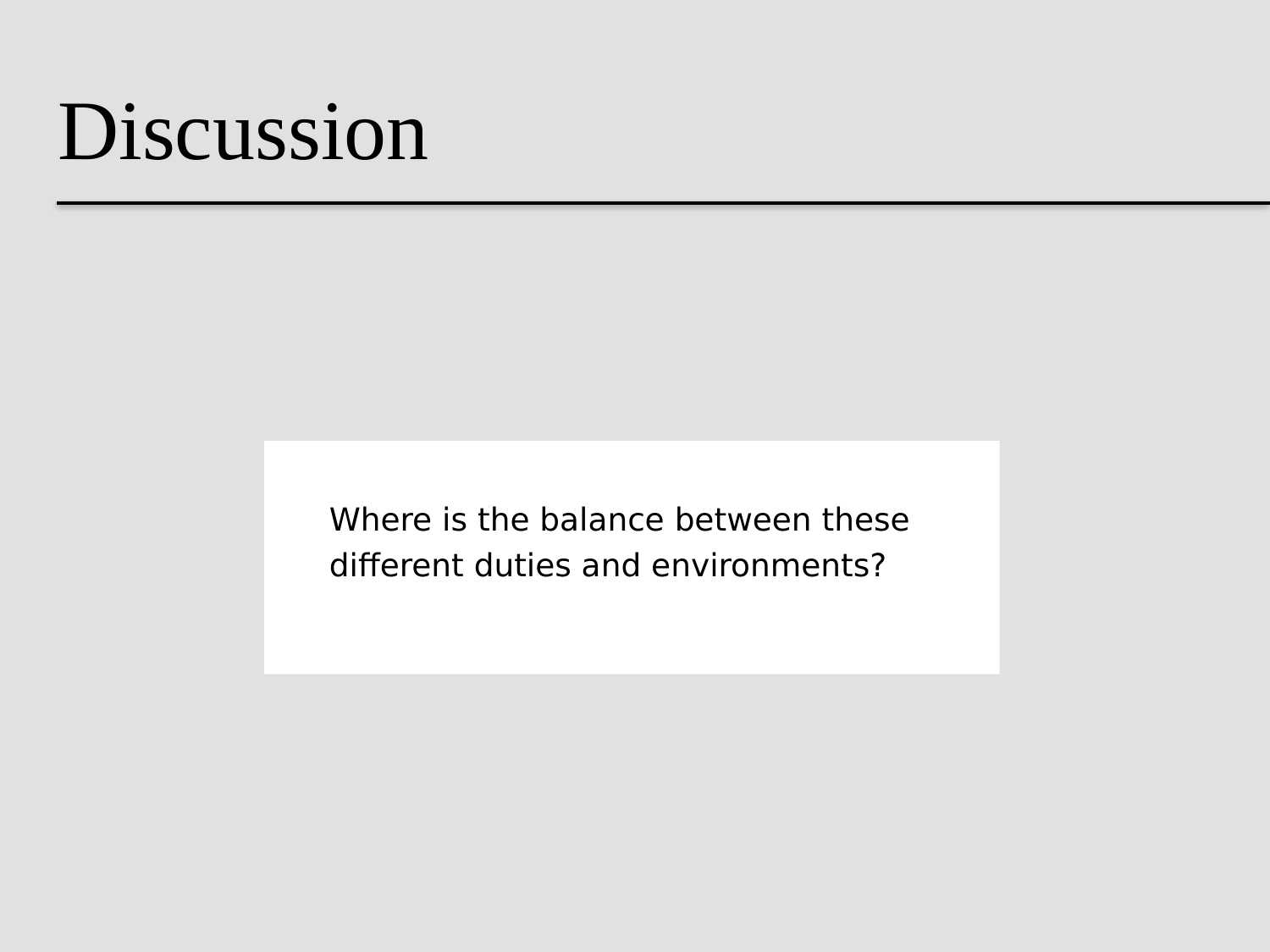

Discussion

Where is the balance between these different duties and environments?